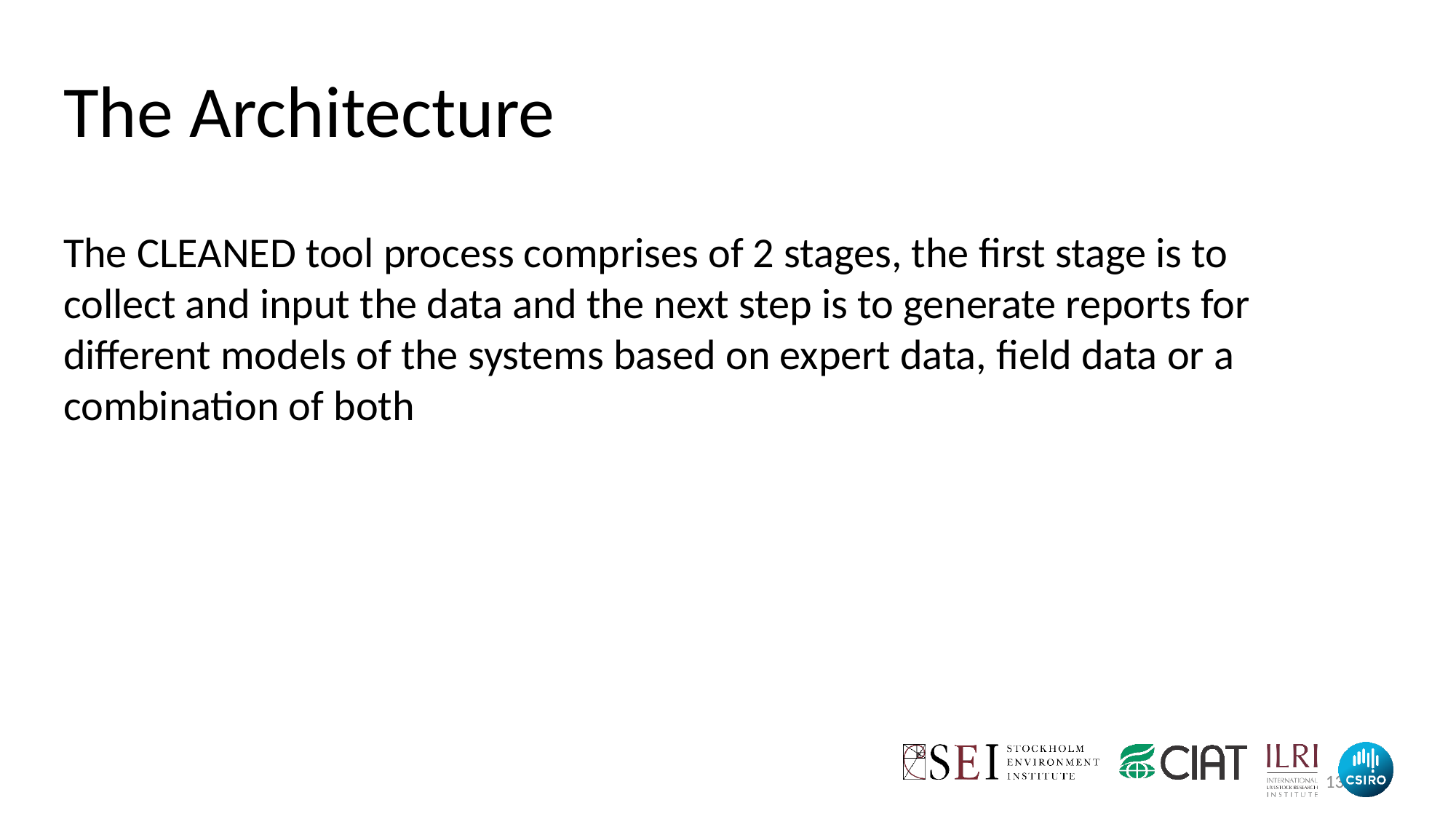

The Architecture
The CLEANED tool process comprises of 2 stages, the first stage is to collect and input the data and the next step is to generate reports for different models of the systems based on expert data, field data or a combination of both